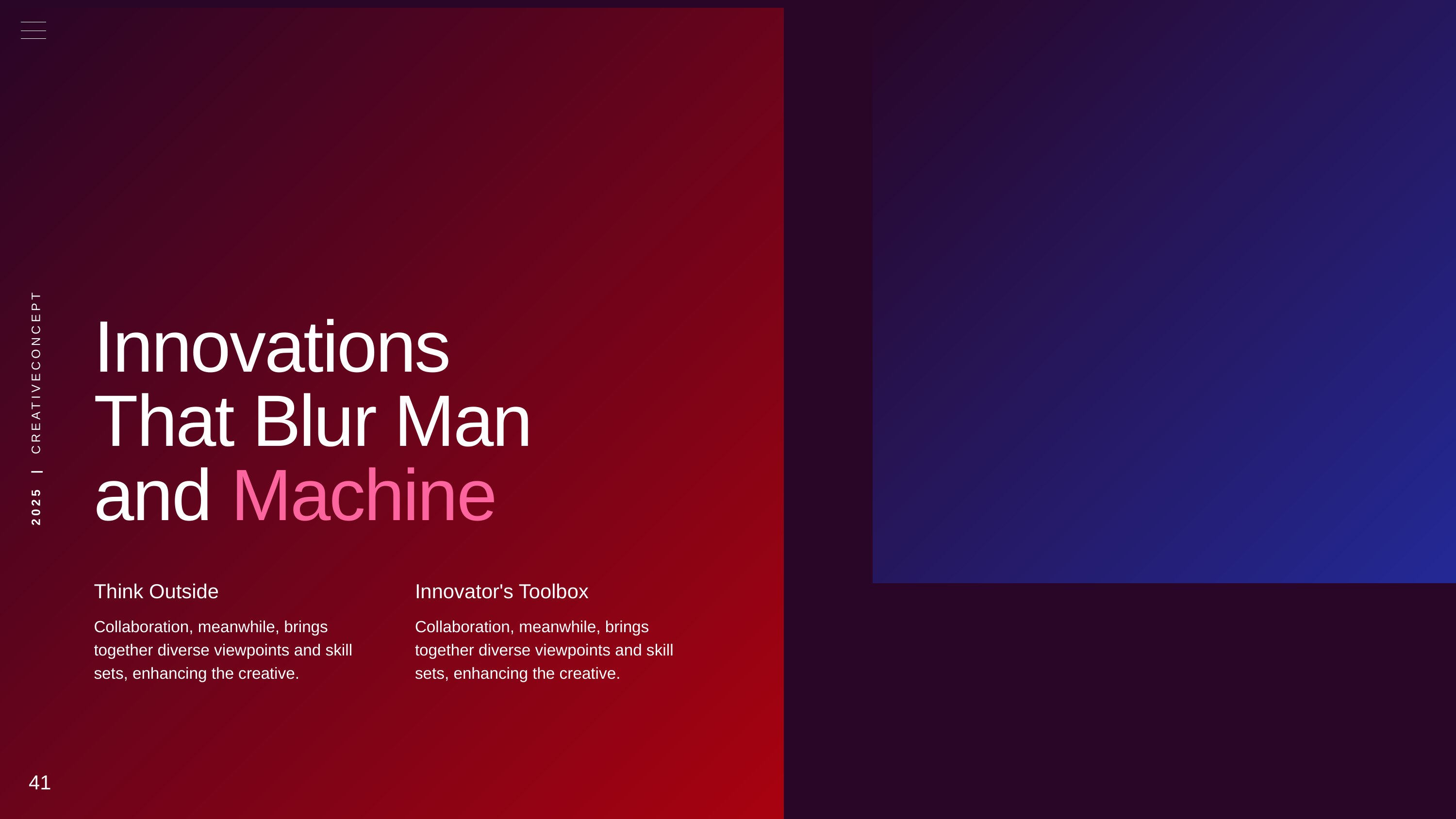

Innovations That Blur Man and Machine
Think Outside
Innovator's Toolbox
Collaboration, meanwhile, brings together diverse viewpoints and skill sets, enhancing the creative.
Collaboration, meanwhile, brings together diverse viewpoints and skill sets, enhancing the creative.